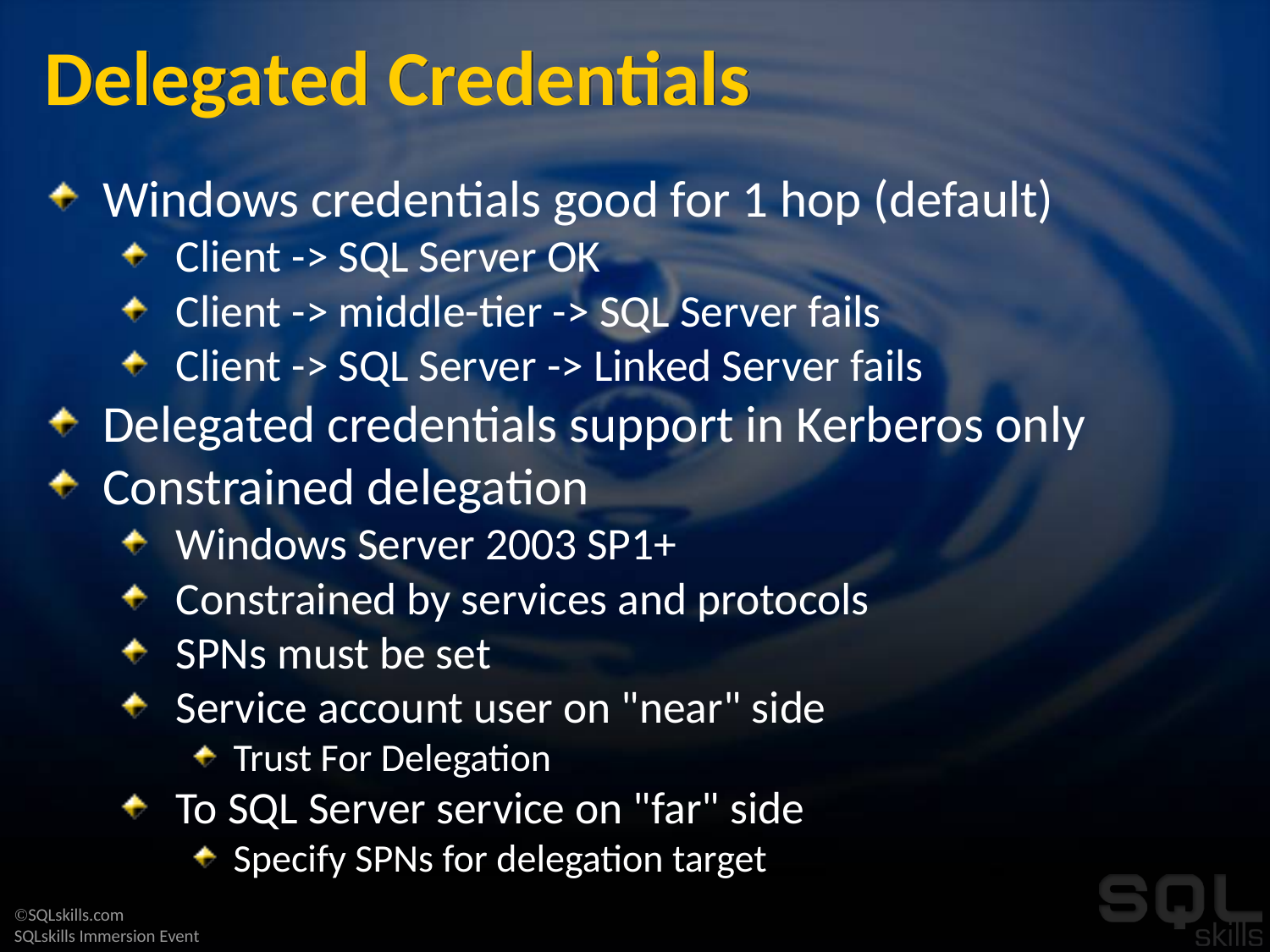

# Delegated Credentials
Windows credentials good for 1 hop (default)
Client -> SQL Server OK
Client -> middle-tier -> SQL Server fails
Client -> SQL Server -> Linked Server fails
Delegated credentials support in Kerberos only
Constrained delegation
Windows Server 2003 SP1+
Constrained by services and protocols
SPNs must be set
Service account user on "near" side
Trust For Delegation
To SQL Server service on "far" side
Specify SPNs for delegation target